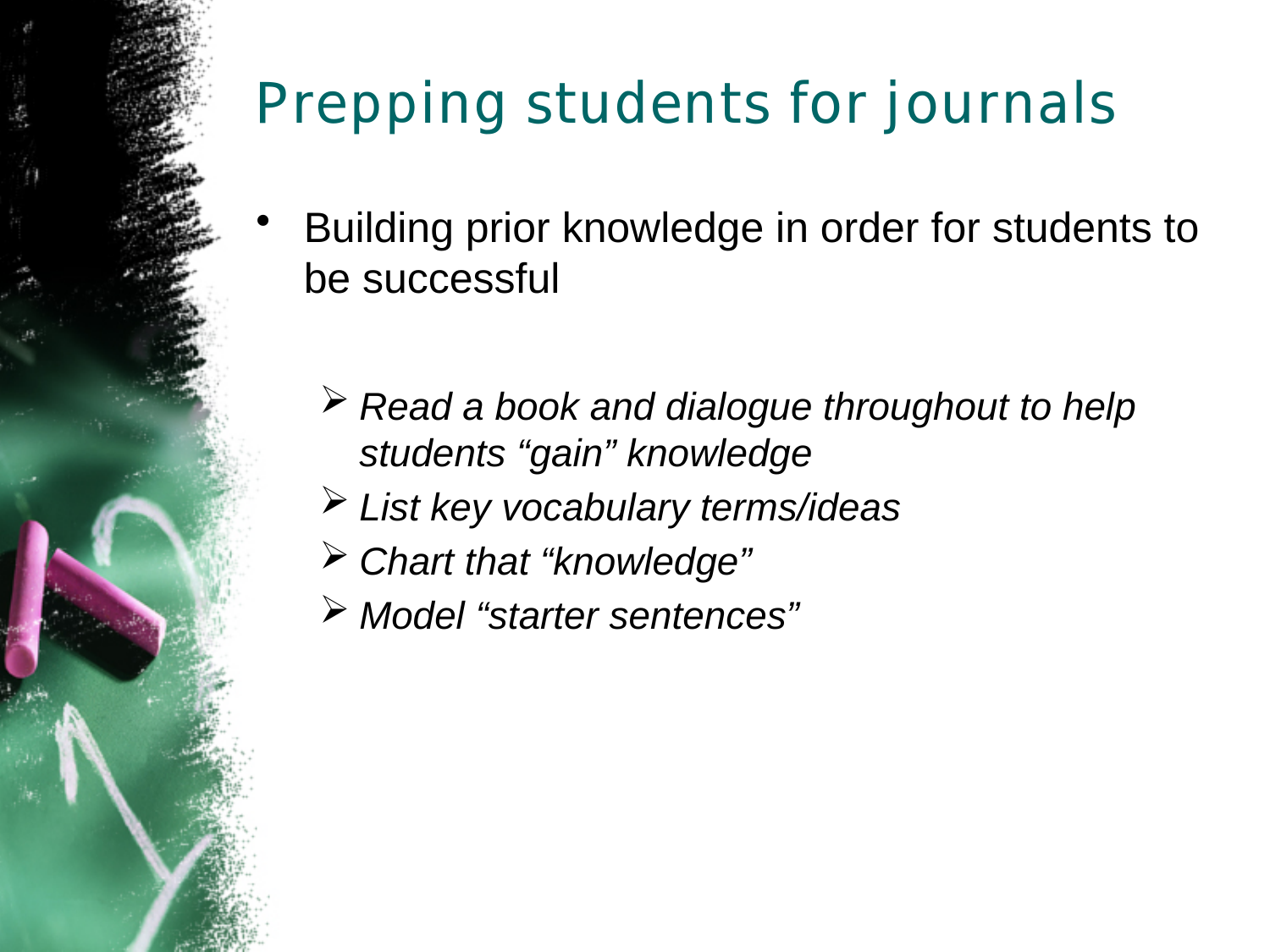

# Prepping students for journals
Building prior knowledge in order for students to be successful

Read a book and dialogue throughout to help students “gain” knowledge
List key vocabulary terms/ideas
Chart that “knowledge”
Model “starter sentences”